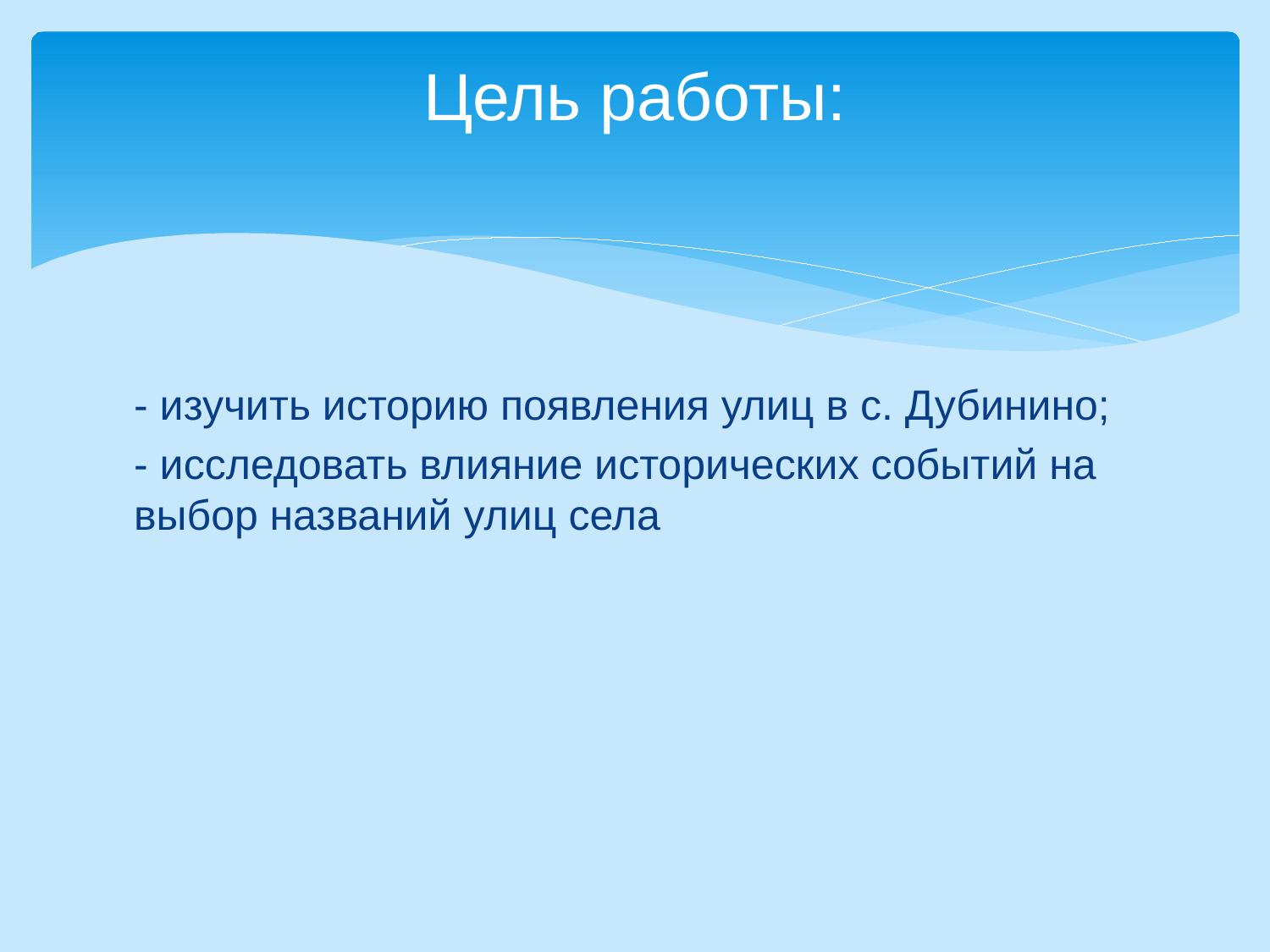

# Цель работы:
- изучить историю появления улиц в с. Дубинино;
- исследовать влияние исторических событий на выбор названий улиц села